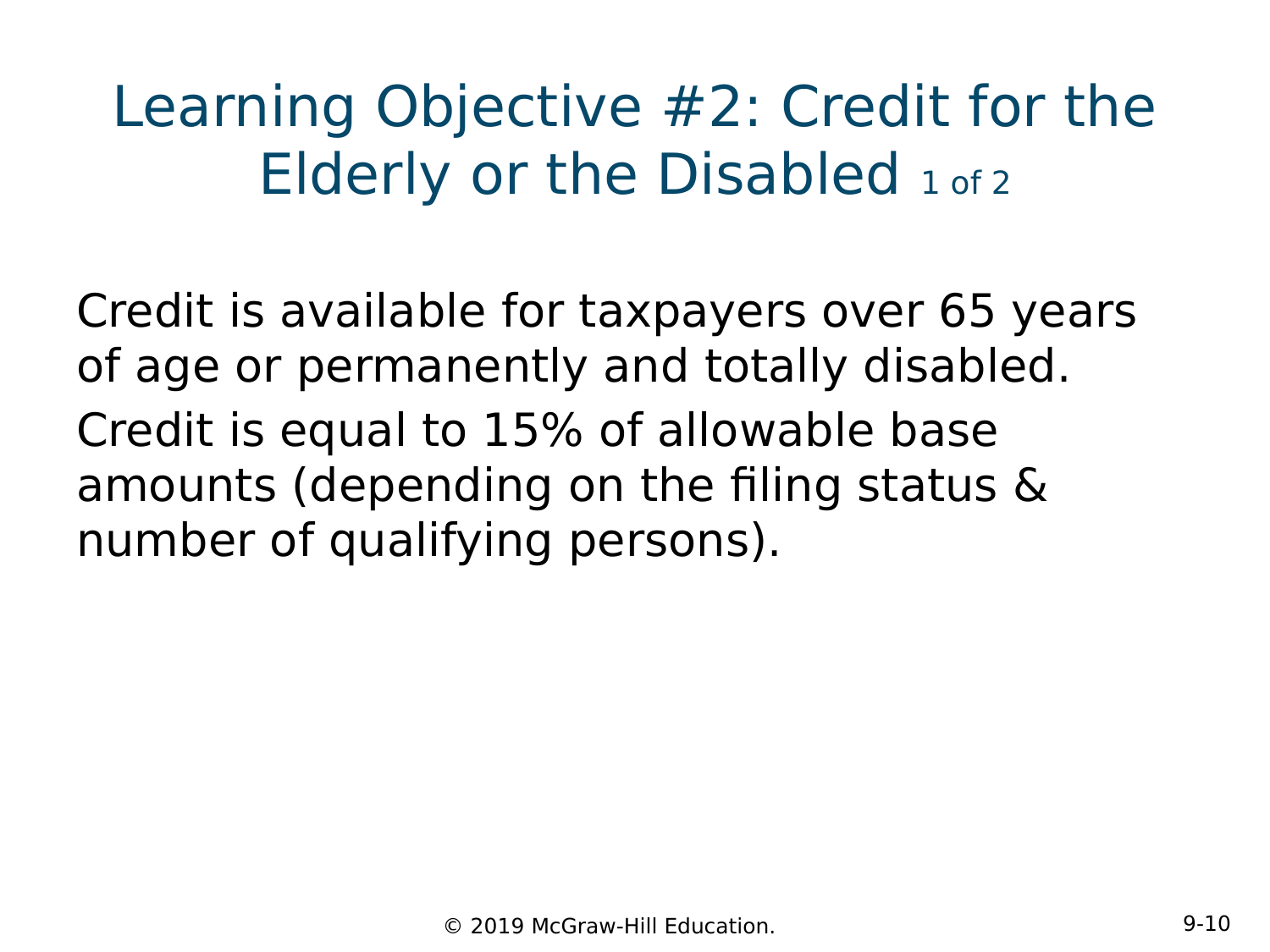

# Learning Objective #2: Credit for the Elderly or the Disabled 1 of 2
Credit is available for taxpayers over 65 years of age or permanently and totally disabled.
Credit is equal to 15% of allowable base amounts (depending on the filing status & number of qualifying persons).